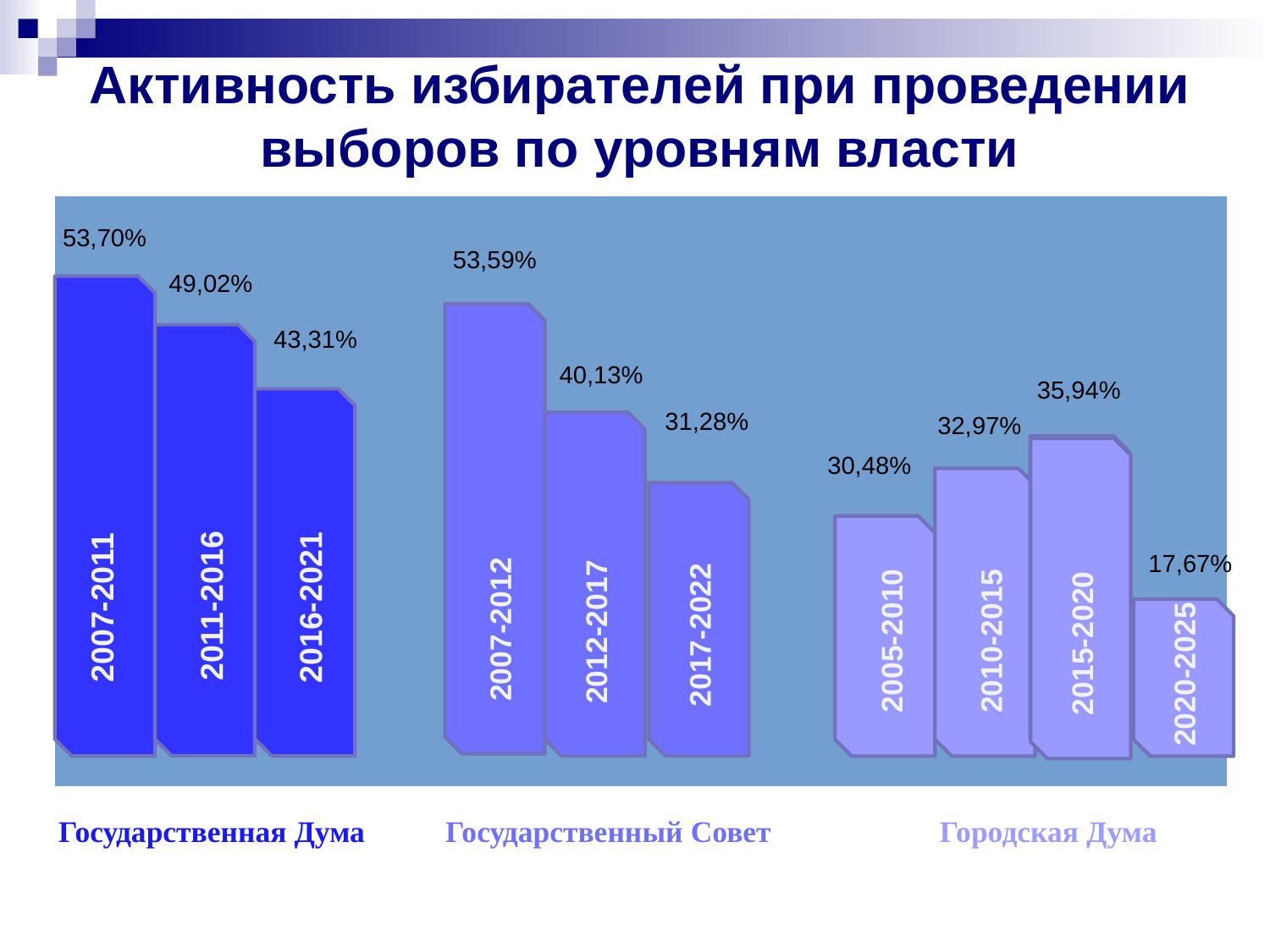

# Активность избирателей при проведении выборов по уровням власти

53,70%
53,59%
49,02%

43,31%

40,13%
35,94%

31,28%
32,97%

30,48%

17,67%
2007-2011
2011-2016
2016-2021

2007-2012
2012-2017
2017-2022
2005-2010
2015-2020
2010-2015
2015-2020
2020-2025
Государственная Дума
Государственный Совет
Городская Дума